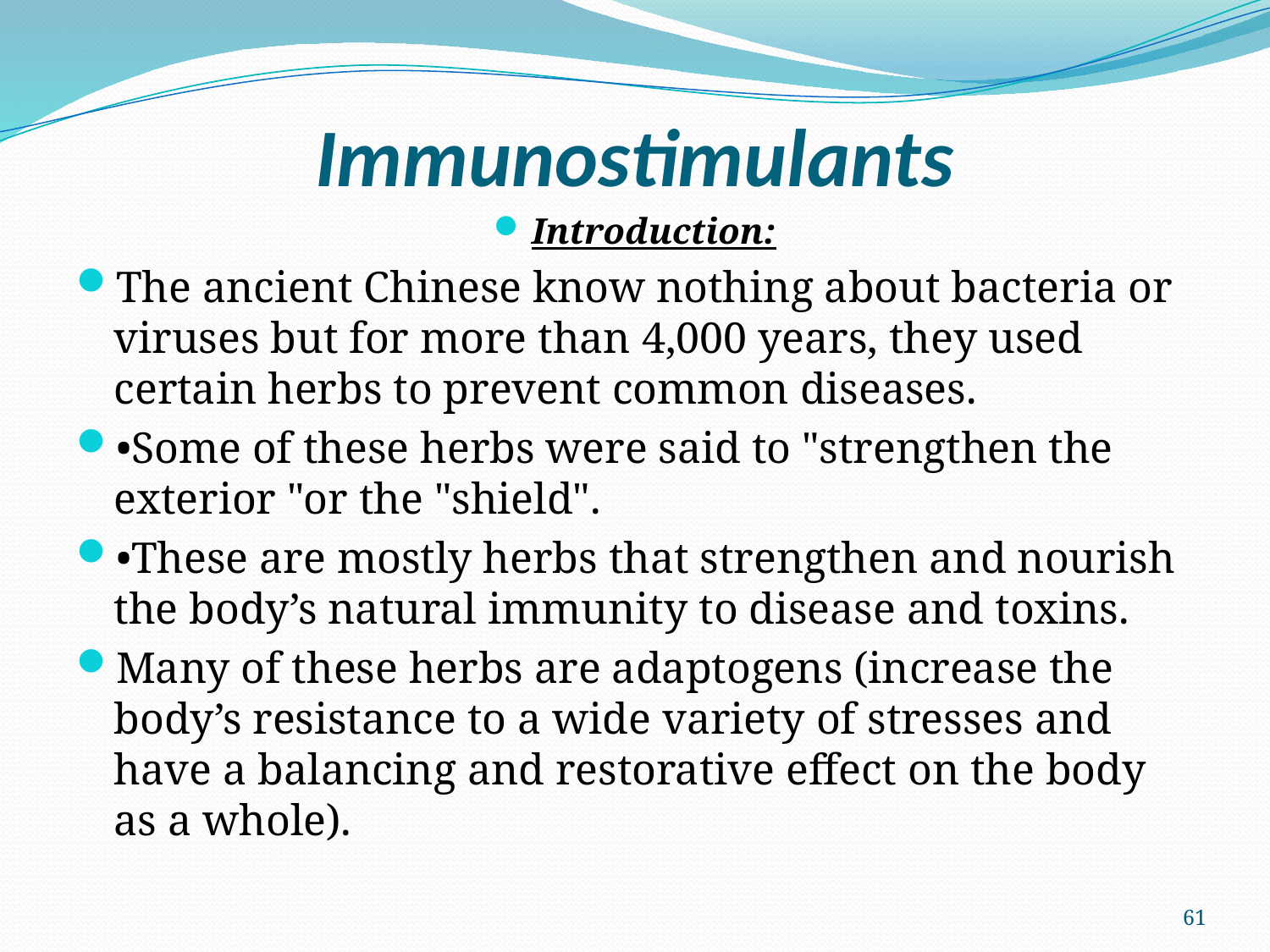

# Immunostimulants
Introduction:
The ancient Chinese know nothing about bacteria or viruses but for more than 4,000 years, they used certain herbs to prevent common diseases.
•Some of these herbs were said to "strengthen the exterior "or the "shield".
•These are mostly herbs that strengthen and nourish the body’s natural immunity to disease and toxins.
Many of these herbs are adaptogens (increase the body’s resistance to a wide variety of stresses and have a balancing and restorative effect on the body as a whole).
61